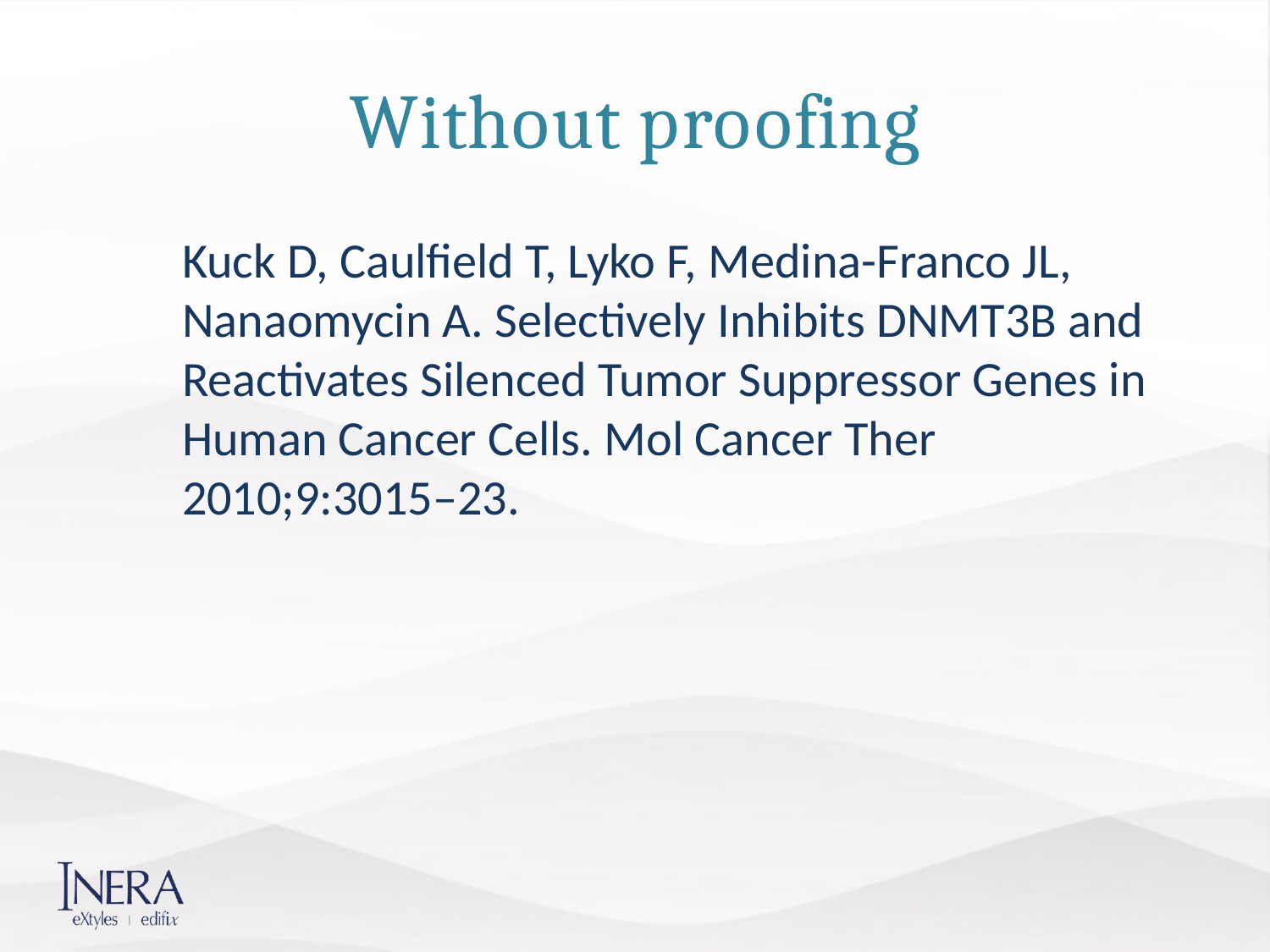

# Without proofing
Kuck D, Caulfield T, Lyko F, Medina-Franco JL, Nanaomycin A. Selectively Inhibits DNMT3B and Reactivates Silenced Tumor Suppressor Genes in Human Cancer Cells. Mol Cancer Ther 2010;9:3015–23.